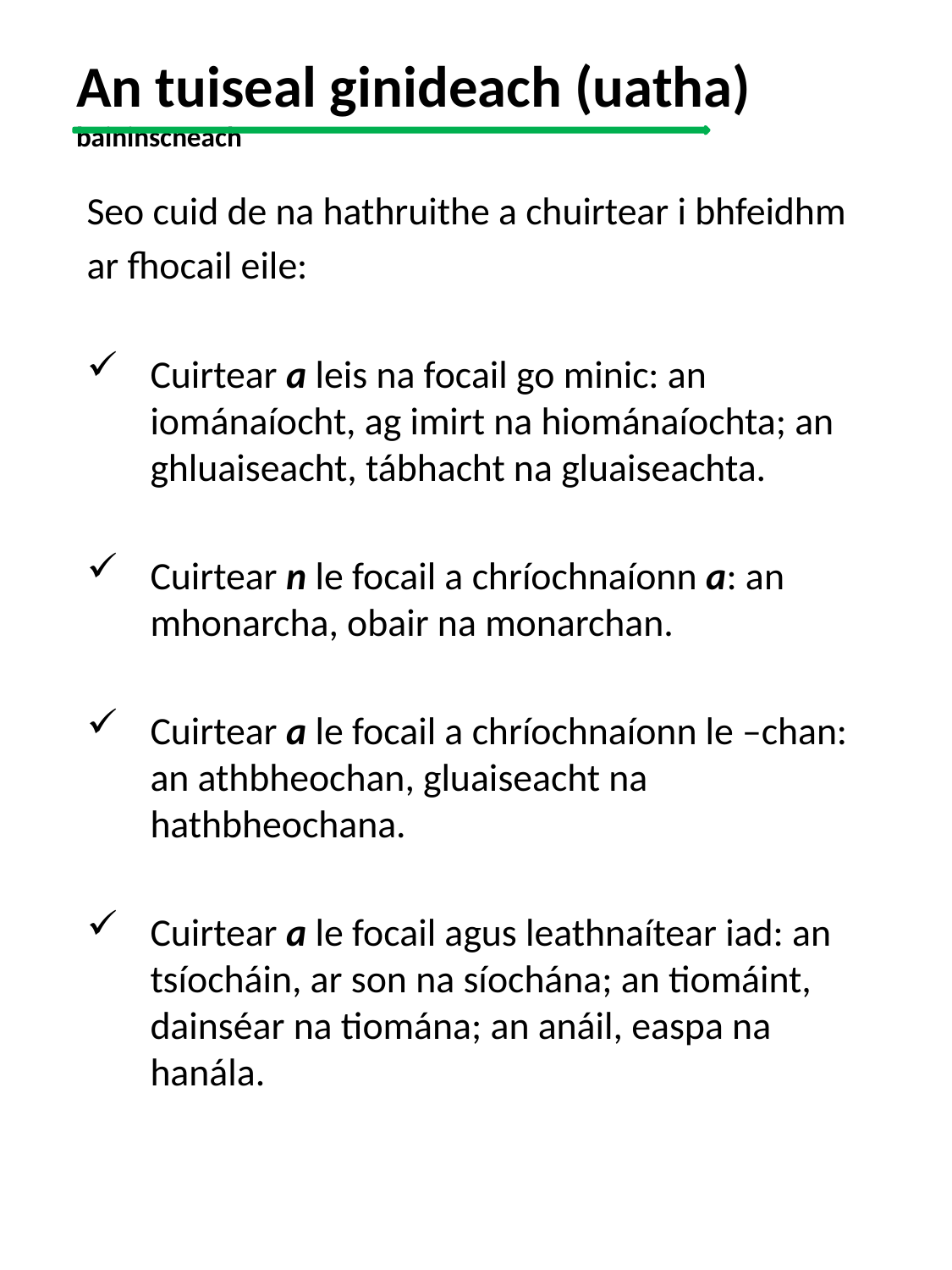

An tuiseal ginideach (uatha)  baininscneach

Seo cuid de na hathruithe a chuirtear i bhfeidhm
ar fhocail eile:

Cuirtear a leis na focail go minic: an iománaíocht, ag imirt na hiománaíochta; an ghluaiseacht, tábhacht na gluaiseachta.

Cuirtear n le focail a chríochnaíonn a: an mhonarcha, obair na monarchan.

Cuirtear a le focail a chríochnaíonn le –chan: an athbheochan, gluaiseacht na hathbheochana.

Cuirtear a le focail agus leathnaítear iad: an tsíocháin, ar son na síochána; an tiomáint, dainséar na tiomána; an anáil, easpa na hanála.